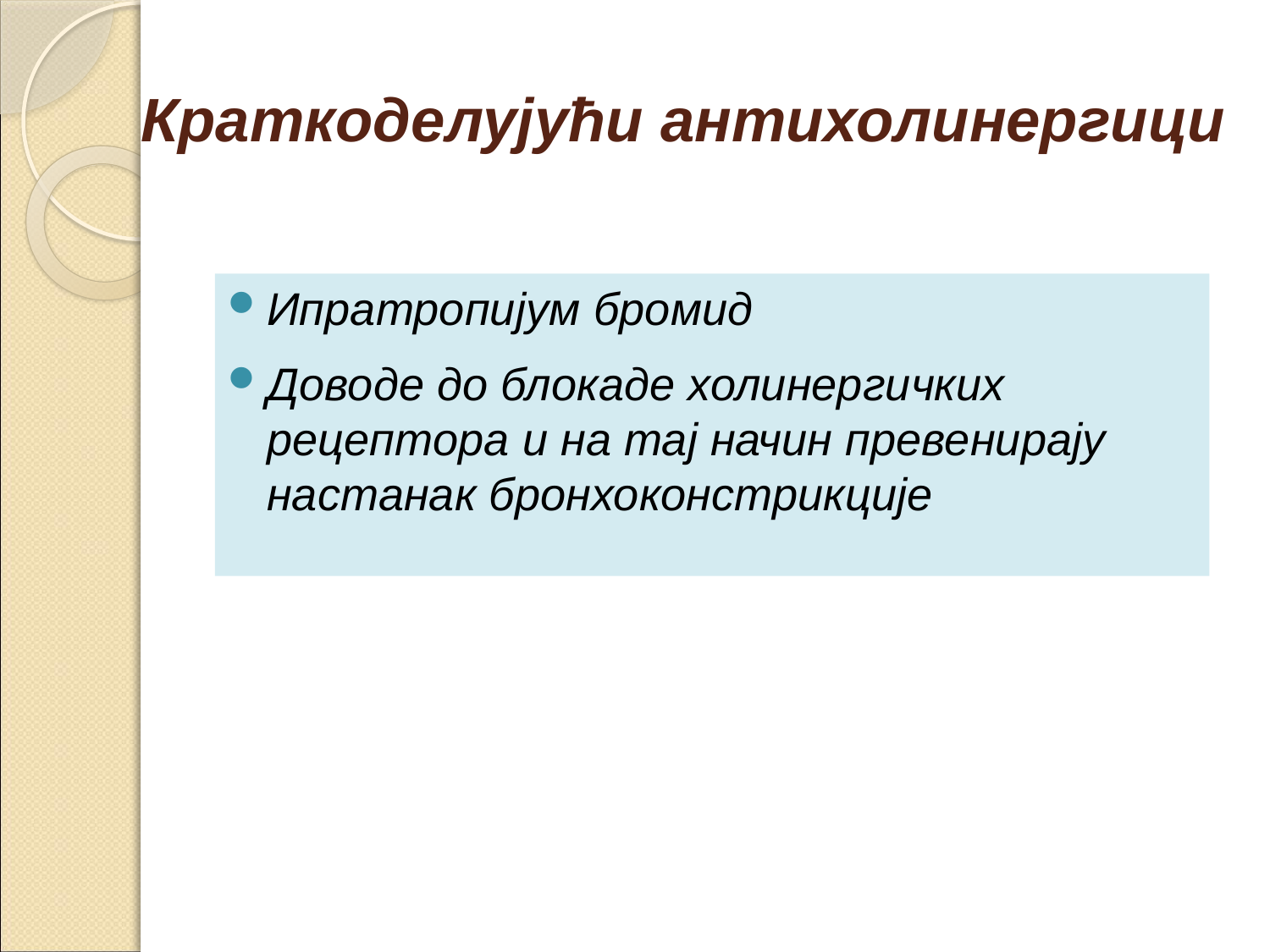

# Краткоделујући антихолинергици
Ипратропијум бромид
Доводе до блокаде холинергичких рецептора и на тај начин превенирају настанак бронхоконстрикције